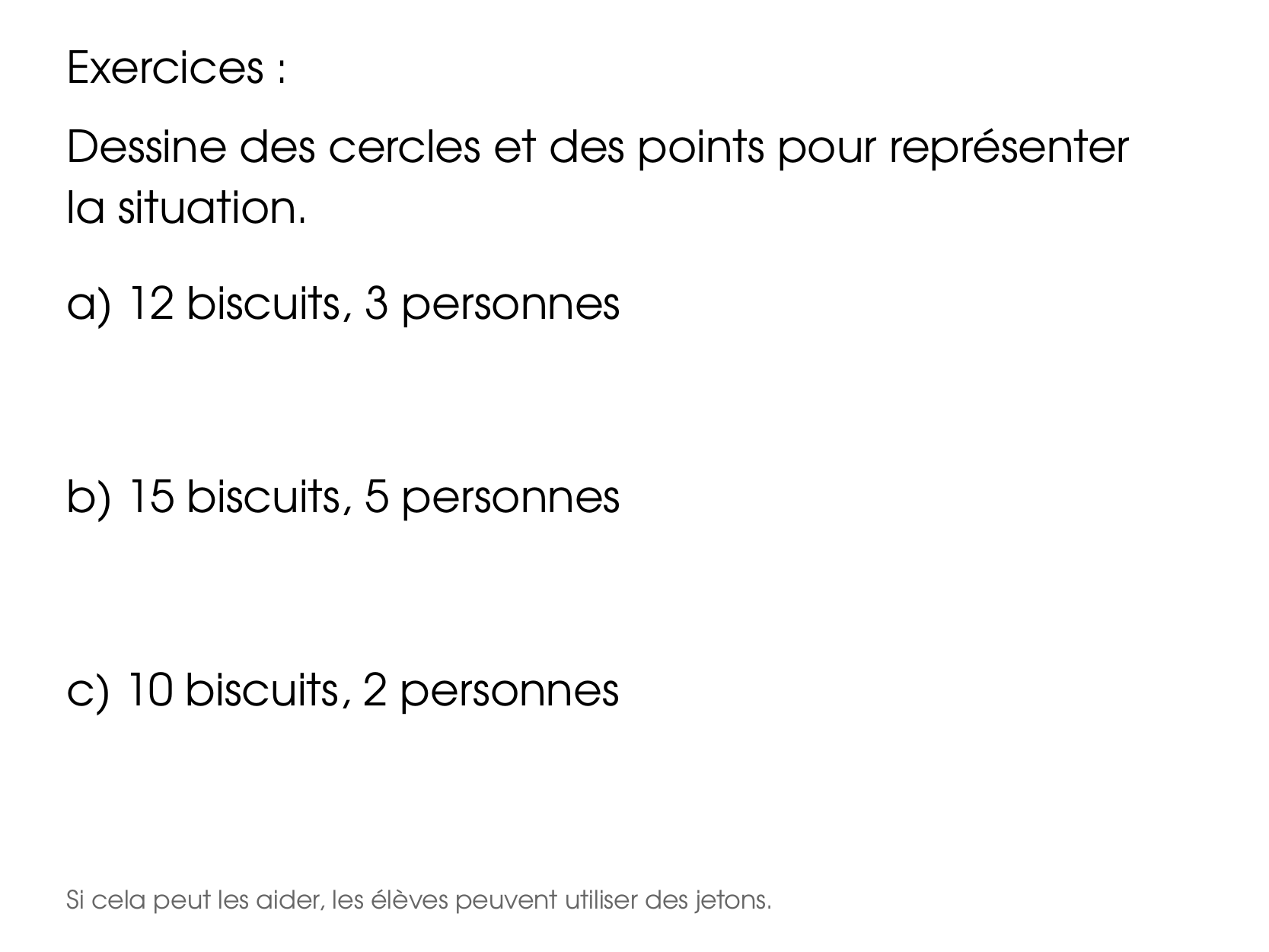

Exercices :
Dessine des cercles et des points pour représenter la situation.
a) 12 biscuits, 3 personnes
b) 15 biscuits, 5 personnes
c) 10 biscuits, 2 personnes
Si cela peut les aider, les élèves peuvent utiliser des jetons.